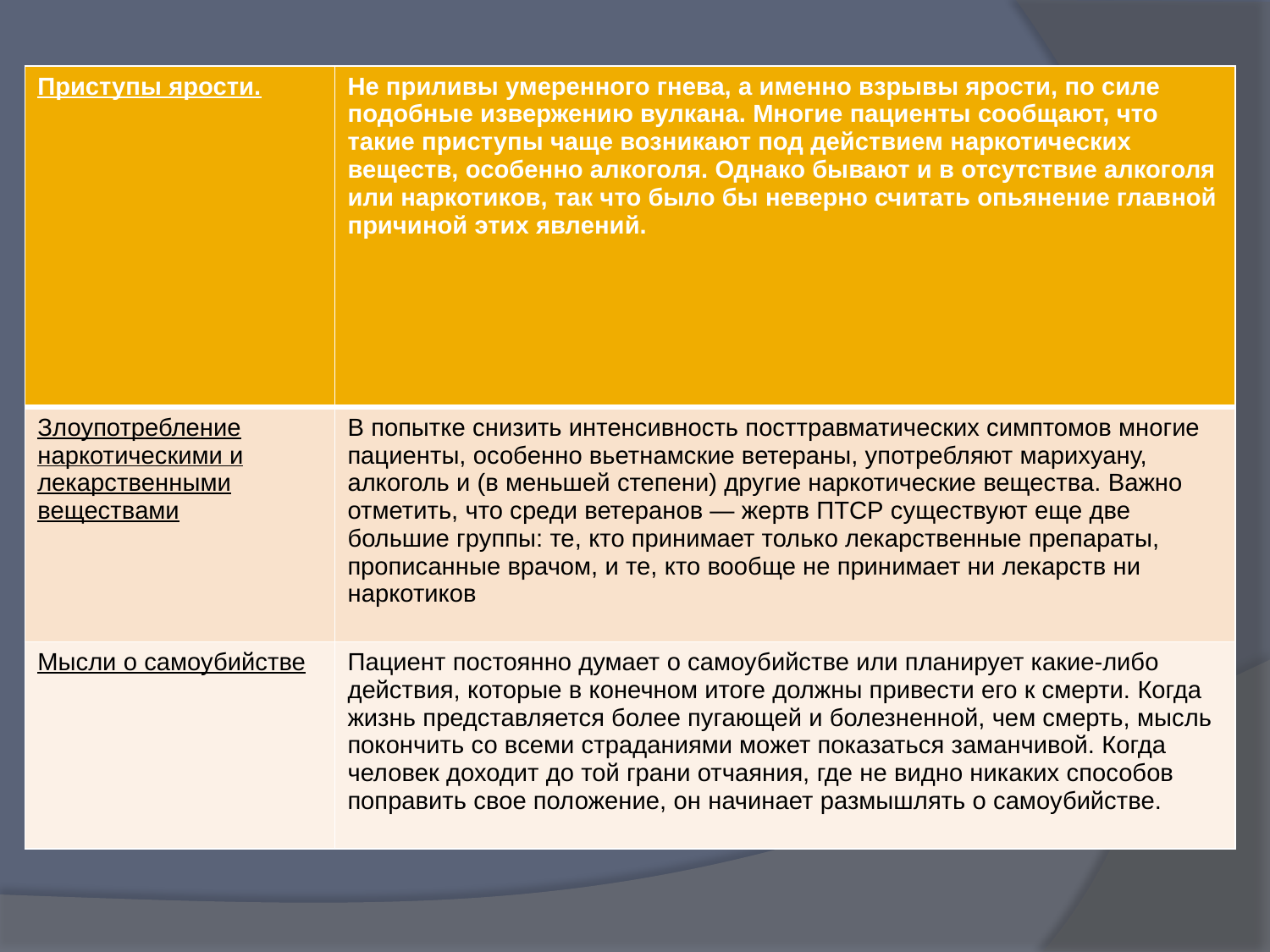

| Приступы ярости. | Не приливы умеренного гнева, а именно взрывы ярости, по силе подобные извержению вулкана. Многие пациенты сообщают, что такие приступы чаще возникают под действием наркотических веществ, особенно алкоголя. Однако бывают и в отсутствие алкоголя или наркотиков, так что было бы неверно считать опьянение главной причиной этих явлений. |
| --- | --- |
| Злоупотребление наркотическими и лекарственными веществами | В попытке снизить интенсивность посттравматических симптомов многие пациенты, особенно вьетнамские ветераны, употребляют марихуану, алкоголь и (в меньшей степени) другие наркотические вещества. Важно отметить, что среди ветеранов — жертв ПТСР существуют еще две большие группы: те, кто принимает только лекарственные препараты, прописанные врачом, и те, кто вообще не принимает ни лекарств ни наркотиков |
| Мысли о самоубийстве | Пациент постоянно думает о самоубийстве или планирует какие-либо действия, которые в конечном итоге должны привести его к смерти. Когда жизнь представляется более пугающей и болезненной, чем смерть, мысль покончить со всеми страданиями может показаться заманчивой. Когда человек доходит до той грани отчаяния, где не видно никаких способов поправить свое положение, он начинает размышлять о самоубийстве. |